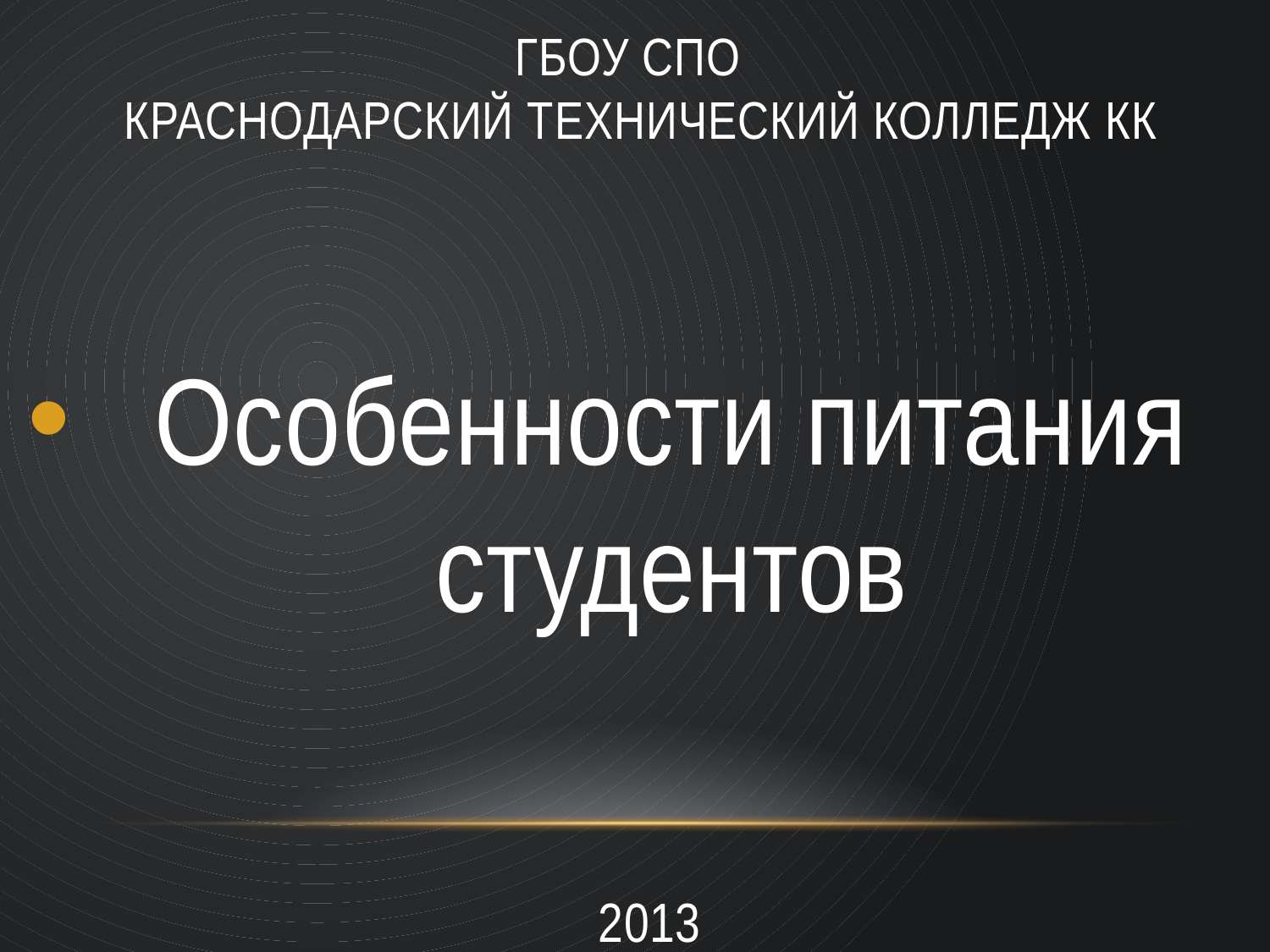

# ГБОУ СПО Краснодарский технический колледж кк

Особенности питания студентов

2013